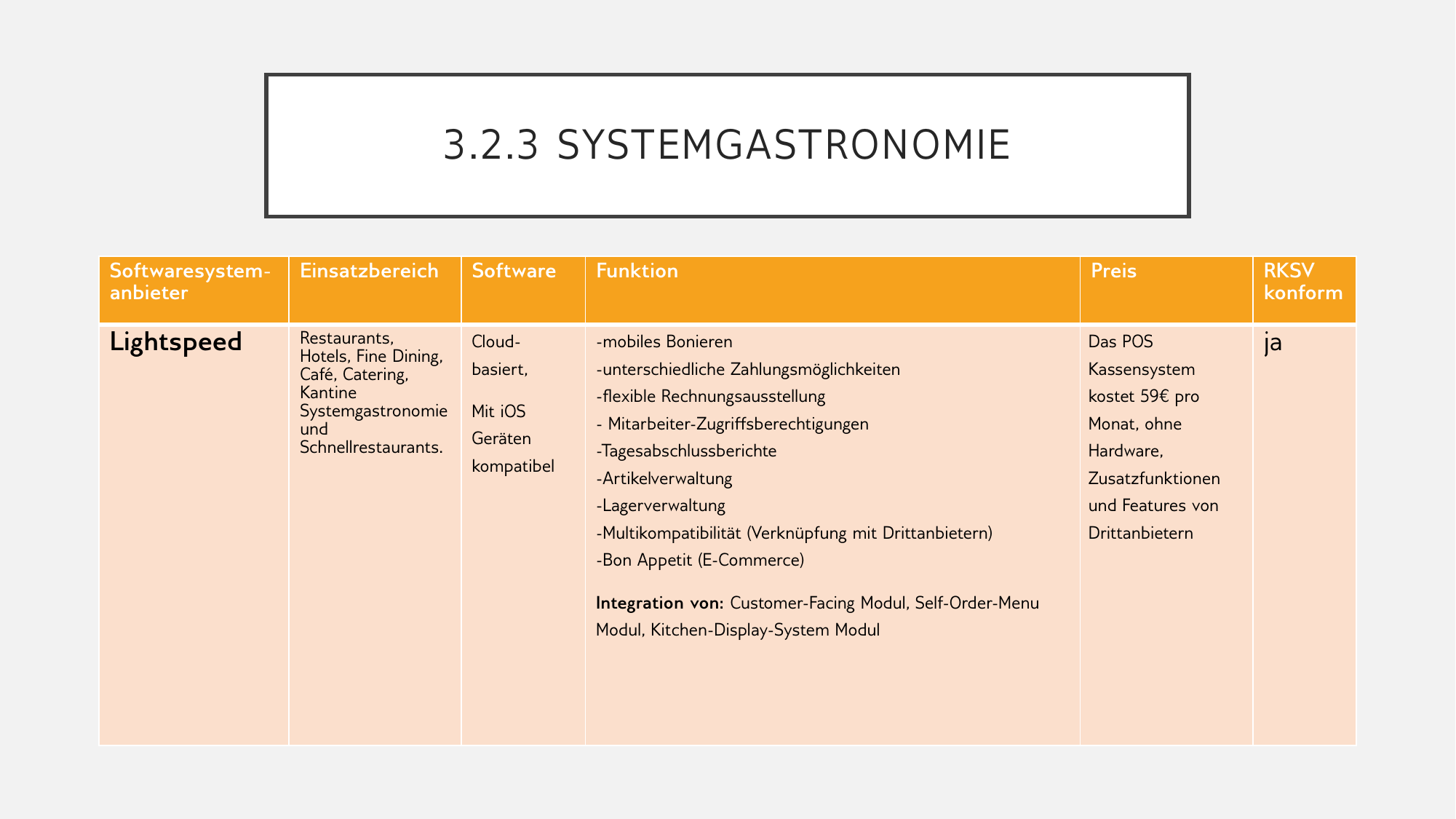

# 3.2.3 Systemgastronomie
| Softwaresystem- anbieter | Einsatzbereich | Software | Funktion | Preis | RKSV konform |
| --- | --- | --- | --- | --- | --- |
| Lightspeed | Restaurants, Hotels, Fine Dining, Café, Catering, Kantine Systemgastronomie und Schnellrestaurants. | Cloud-basiert, Mit iOS Geräten kompatibel | -mobiles Bonieren -unterschiedliche Zahlungsmöglichkeiten -flexible Rechnungsausstellung - Mitarbeiter-Zugriffsberechtigungen -Tagesabschlussberichte -Artikelverwaltung -Lagerverwaltung -Multikompatibilität (Verknüpfung mit Drittanbietern) -Bon Appetit (E-Commerce) Integration von: Customer-Facing Modul, Self-Order-Menu Modul, Kitchen-Display-System Modul | Das POS Kassensystem kostet 59€ pro Monat, ohne Hardware, Zusatzfunktionen und Features von Drittanbietern | ja |